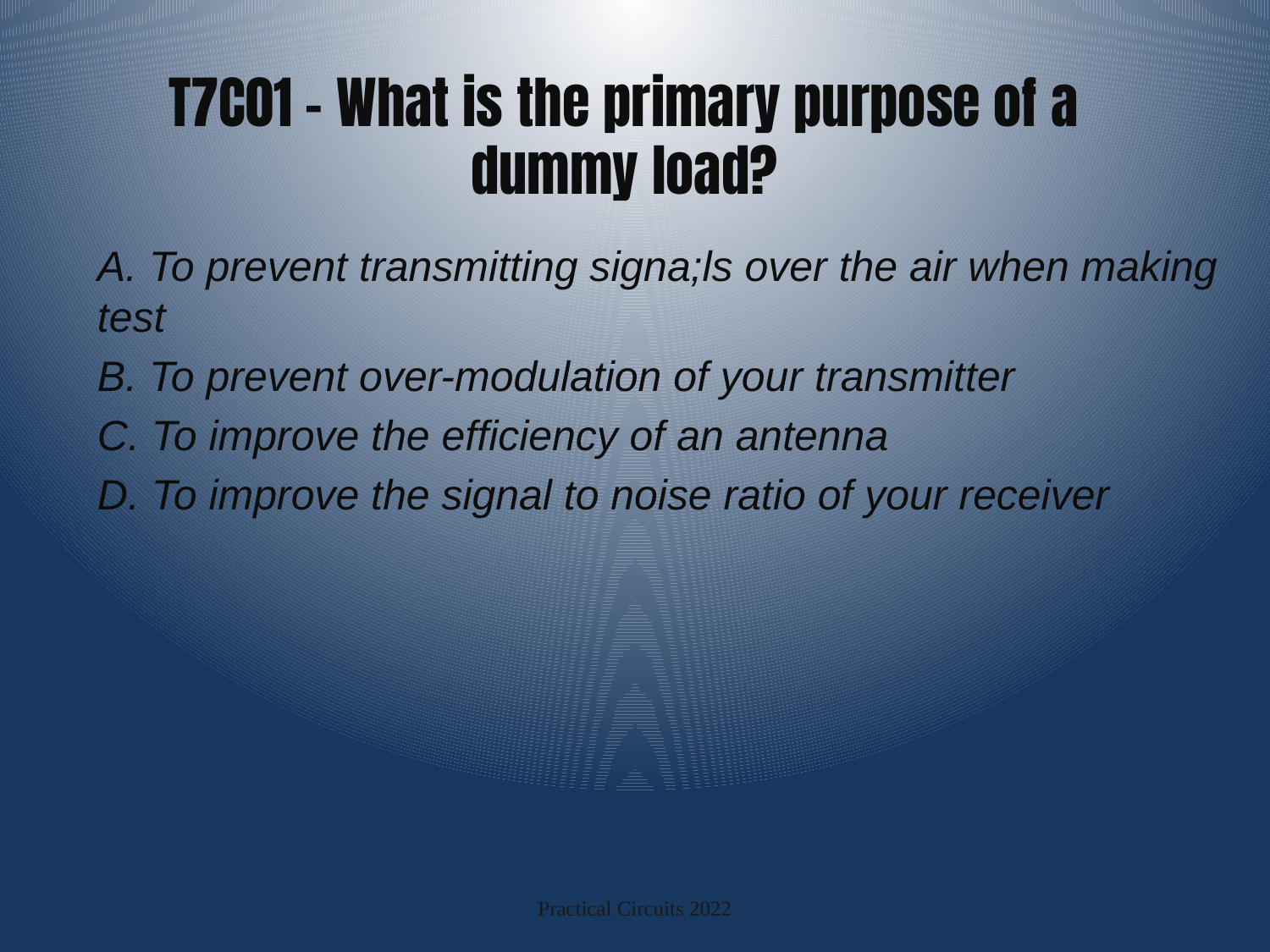

# T7C01 - What is the primary purpose of a dummy load?
A. To prevent transmitting signa;ls over the air when making test
B. To prevent over-modulation of your transmitter
C. To improve the efficiency of an antenna
D. To improve the signal to noise ratio of your receiver

Practical Circuits 2022